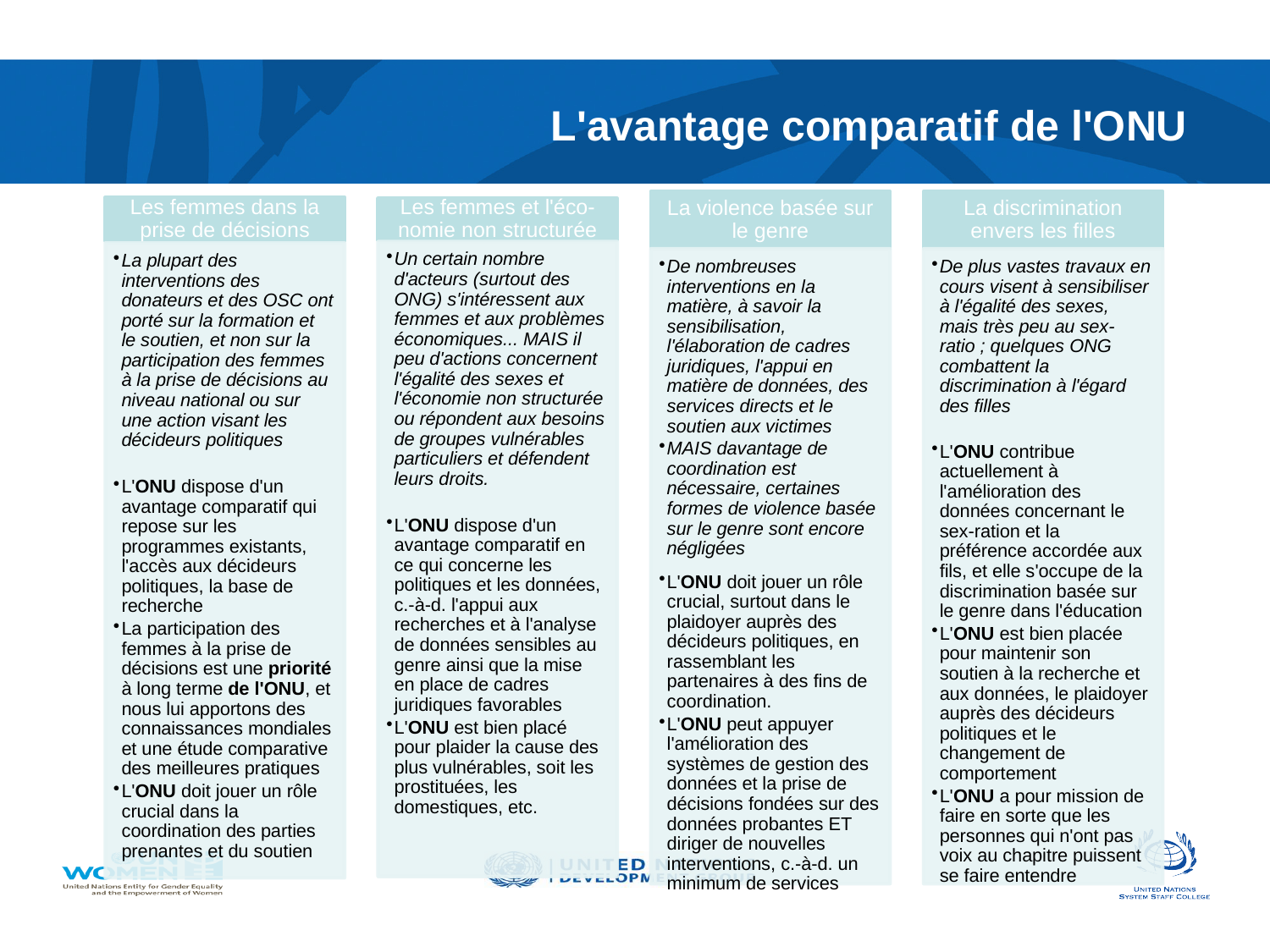

# L'avantage comparatif de l'ONU
Les femmes dans la prise de décisions
La plupart des interventions des donateurs et des OSC ont porté sur la formation et le soutien, et non sur la participation des femmes à la prise de décisions au niveau national ou sur une action visant les décideurs politiques

L'ONU dispose d'un avantage comparatif qui repose sur les programmes existants, l'accès aux décideurs politiques, la base de recherche
La participation des femmes à la prise de décisions est une priorité à long terme de l'ONU, et nous lui apportons des connaissances mondiales et une étude comparative des meilleures pratiques
L'ONU doit jouer un rôle crucial dans la coordination des parties prenantes et du soutien
Les femmes et l'éco-nomie non structurée
Un certain nombre d'acteurs (surtout des ONG) s'intéressent aux femmes et aux problèmes économiques... MAIS il peu d'actions concernent l'égalité des sexes et l'économie non structurée ou répondent aux besoins de groupes vulnérables particuliers et défendent leurs droits.

L'ONU dispose d'un avantage comparatif en ce qui concerne les politiques et les données, c.-à-d. l'appui aux recherches et à l'analyse de données sensibles au genre ainsi que la mise en place de cadres juridiques favorables
L'ONU est bien placé pour plaider la cause des plus vulnérables, soit les prostituées, les domestiques, etc.
La violence basée sur le genre
De nombreuses interventions en la matière, à savoir la sensibilisation, l'élaboration de cadres juridiques, l'appui en matière de données, des services directs et le soutien aux victimes
MAIS davantage de coordination est nécessaire, certaines formes de violence basée sur le genre sont encore négligées

L'ONU doit jouer un rôle crucial, surtout dans le plaidoyer auprès des décideurs politiques, en rassemblant les partenaires à des fins de coordination.
L'ONU peut appuyer l'amélioration des systèmes de gestion des données et la prise de décisions fondées sur des données probantes ET diriger de nouvelles interventions, c.-à-d. un minimum de services
La discrimination envers les filles
De plus vastes travaux en cours visent à sensibiliser à l'égalité des sexes, mais très peu au sex-ratio ; quelques ONG combattent la discrimination à l'égard des filles

L'ONU contribue actuellement à l'amélioration des données concernant le sex-ration et la préférence accordée aux fils, et elle s'occupe de la discrimination basée sur le genre dans l'éducation
L'ONU est bien placée pour maintenir son soutien à la recherche et aux données, le plaidoyer auprès des décideurs politiques et le changement de comportement
L'ONU a pour mission de faire en sorte que les personnes qui n'ont pas voix au chapitre puissent se faire entendre